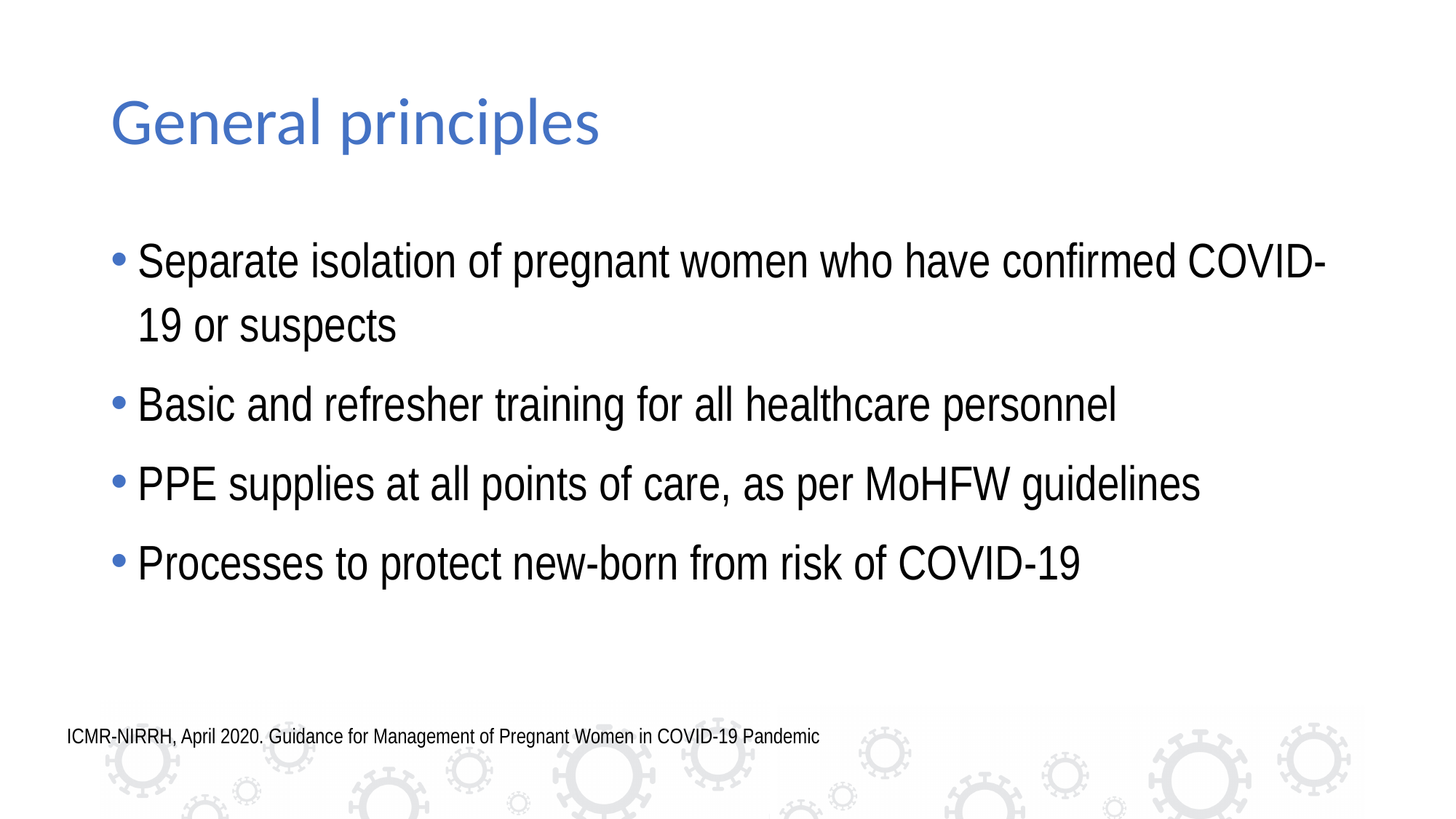

# General principles
Separate isolation of pregnant women who have confirmed COVID-19 or suspects
Basic and refresher training for all healthcare personnel
PPE supplies at all points of care, as per MoHFW guidelines
Processes to protect new-born from risk of COVID-19
ICMR-NIRRH, April 2020. Guidance for Management of Pregnant Women in COVID-19 Pandemic